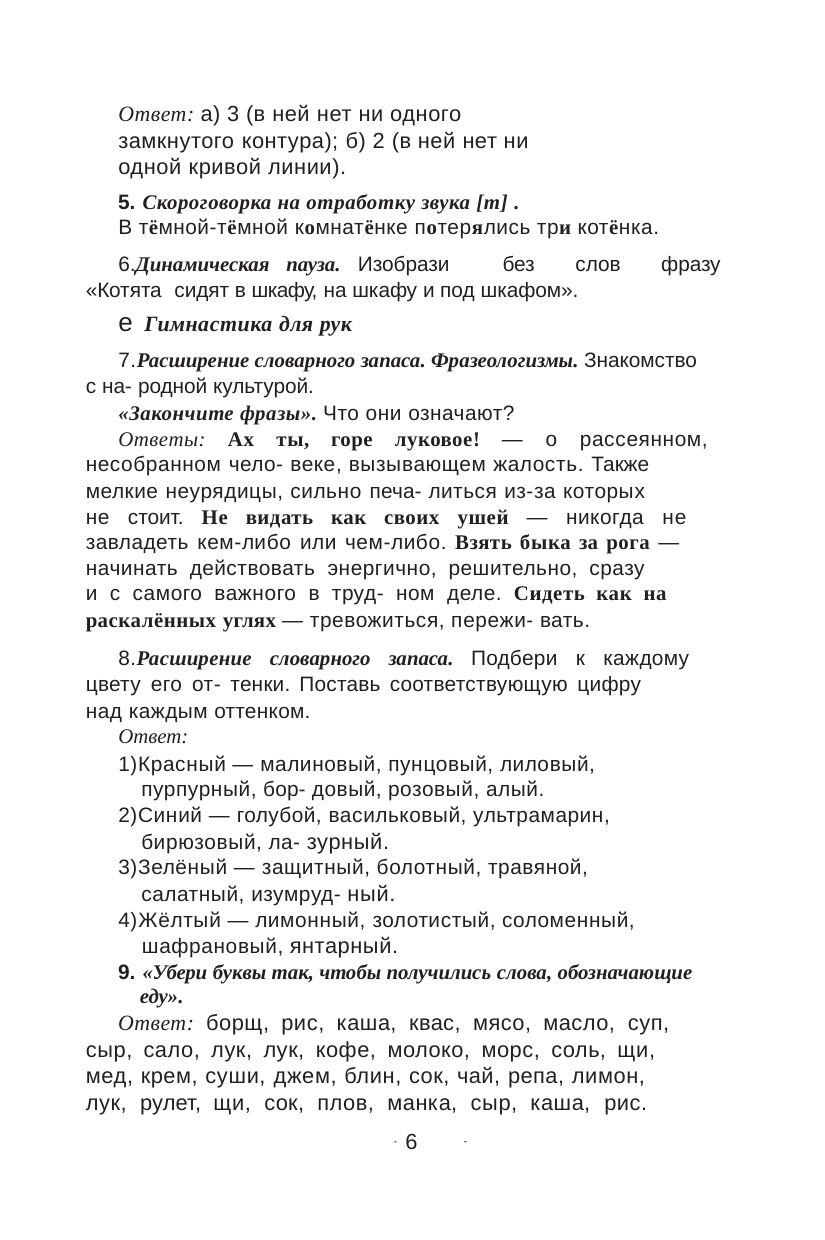

торт.
Ответ: а) 3 (в ней нет ни одного
замкнутого контура); б) 2 (в ней нет ни
одной кривой линии).
10.
Тренировка памяти и внимательности.
5. Скороговорка на отработку звука [т] .
В тёмной-тёмной комнатёнке потерялись три котёнка.
6.Динамическая пауза. Изобрази
без
слов
фразу
«Котята сидят в шкафу, на шкафу и под шкафом».
e Гимнастика для рук
7.Расширение словарного запаса. Фразеологизмы. Знакомство
с на- родной культурой.
«Закончите фразы». Что они означают?
Ответы: Ах ты, горе луковое! — о рассеянном,
несобранном чело- веке, вызывающем жалость. Также
мелкие неурядицы, сильно печа- литься из-за которых
не стоит. Не видать как своих ушей — никогда не
завладеть кем-либо или чем-либо. Взять быка за рога —
начинать действовать энергично, решительно, сразу
и с самого важного в труд- ном деле. Сидеть как на
раскалённых углях — тревожиться, пережи- вать.
8.Расширение словарного запаса. Подбери к каждому
цвету его от- тенки. Поставь соответствующую цифру
над каждым оттенком.
Ответ:
1)Красный — малиновый, пунцовый, лиловый,
пурпурный, бор- довый, розовый, алый.
2)Синий — голубой, васильковый, ультрамарин,
бирюзовый, ла- зурный.
3)Зелёный — защитный, болотный, травяной,
салатный, изумруд- ный.
4)Жёлтый — лимонный, золотистый, соломенный,
шафрановый, янтарный.
9. «Убери буквы так, чтобы получились слова, обозначающие
еду».
Ответ: борщ, рис, каша, квас, мясо, масло, суп,
сыр, сало, лук, лук, кофе, молоко, морс, соль, щи,
мед, крем, суши, джем, блин, сок, чай, репа, лимон,
лук, рулет, щи, сок, плов, манка, сыр, каша, рис.
6
6